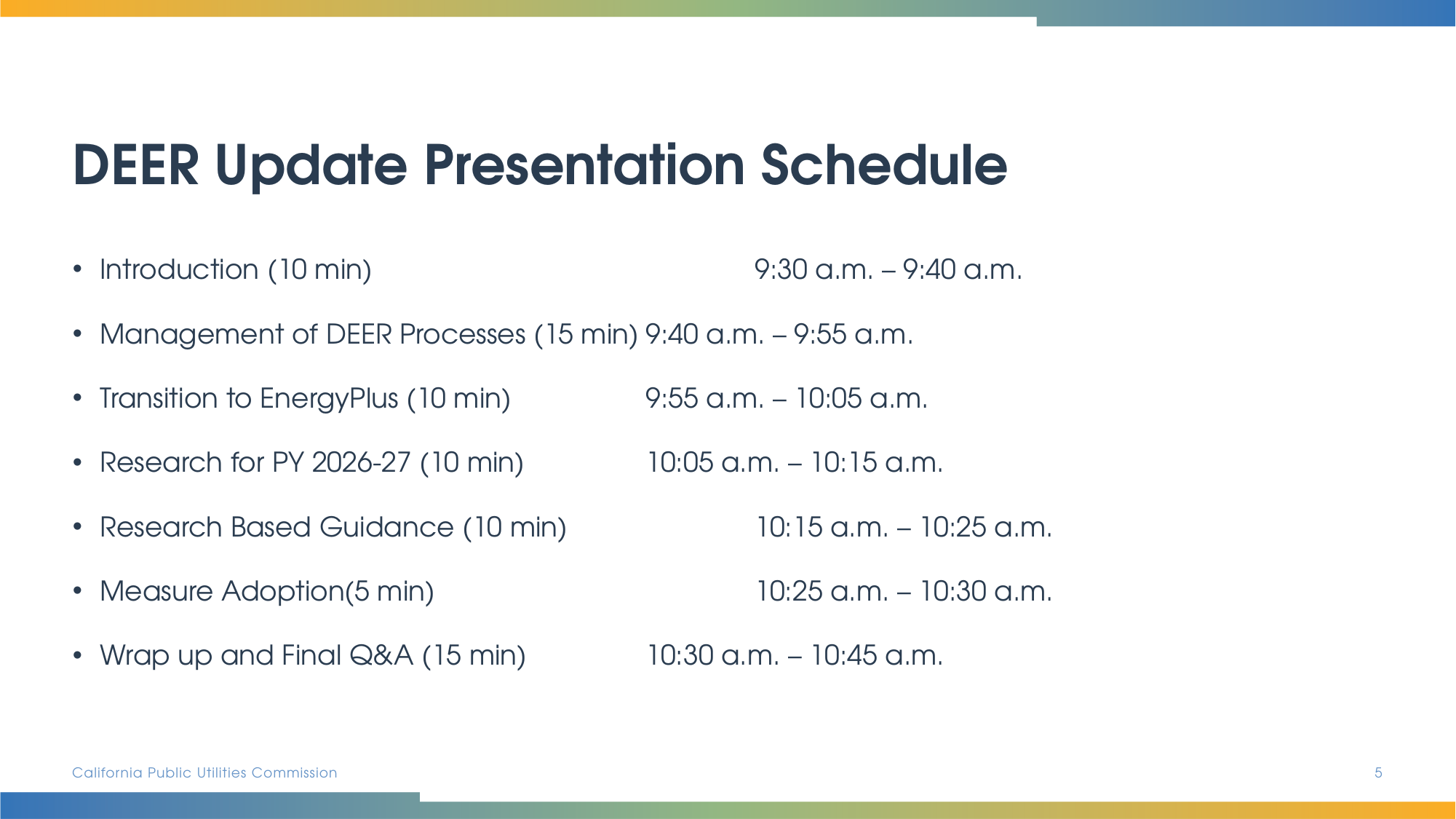

# DEER Update Presentation Schedule
Introduction (10 min)				9:30 a.m. – 9:40 a.m.
Management of DEER Processes (15 min)	9:40 a.m. – 9:55 a.m.
Transition to EnergyPlus (10 min)		9:55 a.m. – 10:05 a.m.
Research for PY 2026-27 (10 min) 		10:05 a.m. – 10:15 a.m.
Research Based Guidance (10 min) 		10:15 a.m. – 10:25 a.m.
Measure Adoption(5 min) 			10:25 a.m. – 10:30 a.m.
Wrap up and Final Q&A (15 min)		10:30 a.m. – 10:45 a.m.

5